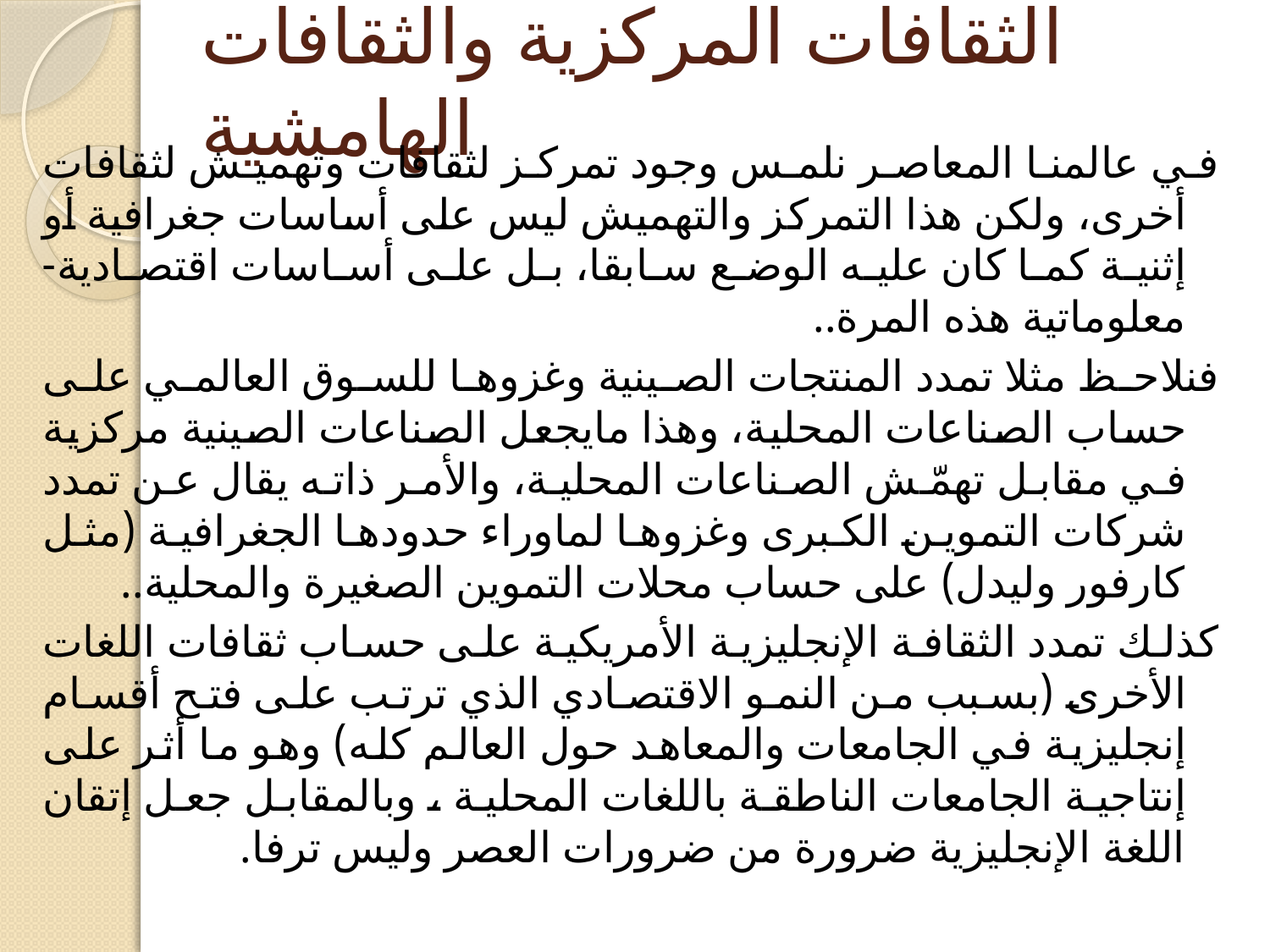

# الثقافات المركزية والثقافات الهامشية
في عالمنا المعاصر نلمس وجود تمركز لثقافات وتهميش لثقافات أخرى، ولكن هذا التمركز والتهميش ليس على أساسات جغرافية أو إثنية كما كان عليه الوضع سابقا، بل على أساسات اقتصادية-معلوماتية هذه المرة..
فنلاحظ مثلا تمدد المنتجات الصينية وغزوها للسوق العالمي على حساب الصناعات المحلية، وهذا مايجعل الصناعات الصينية مركزية في مقابل تهمّش الصناعات المحلية، والأمر ذاته يقال عن تمدد شركات التموين الكبرى وغزوها لماوراء حدودها الجغرافية (مثل كارفور وليدل) على حساب محلات التموين الصغيرة والمحلية..
كذلك تمدد الثقافة الإنجليزية الأمريكية على حساب ثقافات اللغات الأخرى (بسبب من النمو الاقتصادي الذي ترتب على فتح أقسام إنجليزية في الجامعات والمعاهد حول العالم كله) وهو ما أثر على إنتاجية الجامعات الناطقة باللغات المحلية ، وبالمقابل جعل إتقان اللغة الإنجليزية ضرورة من ضرورات العصر وليس ترفا.